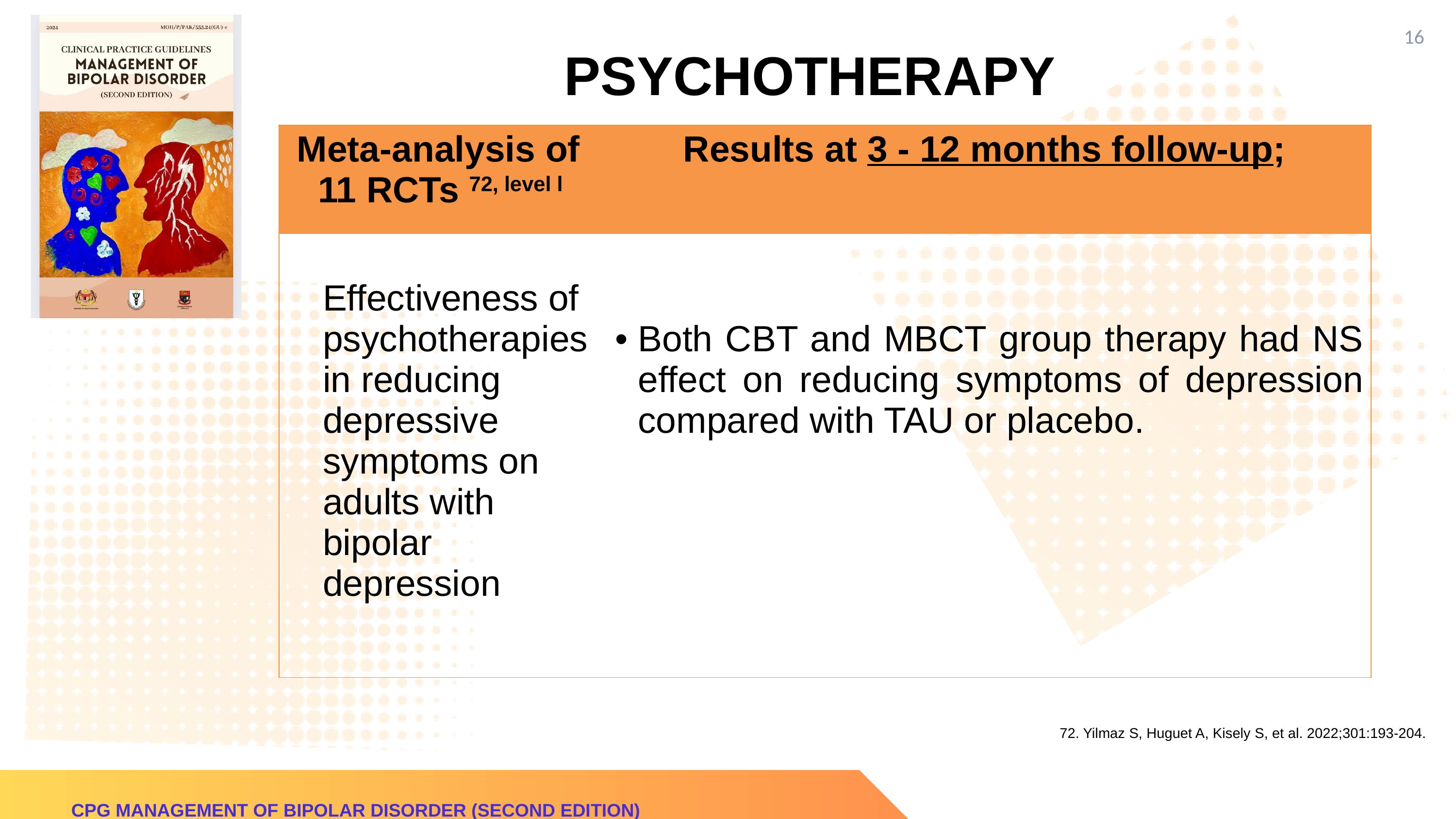

16
PSYCHOTHERAPY

| Meta-analysis of 11 RCTs 72, level l | Results at 3 - 12 months follow-up; |
| --- | --- |
| Effectiveness of psychotherapies in reducing depressive symptoms on adults with bipolar depression | Both CBT and MBCT group therapy had NS effect on reducing symptoms of depression compared with TAU or placebo. |

72. Yilmaz S, Huguet A, Kisely S, et al. 2022;301:193-204.

CPG MANAGEMENT OF BIPOLAR DISORDER (SECOND EDITION)